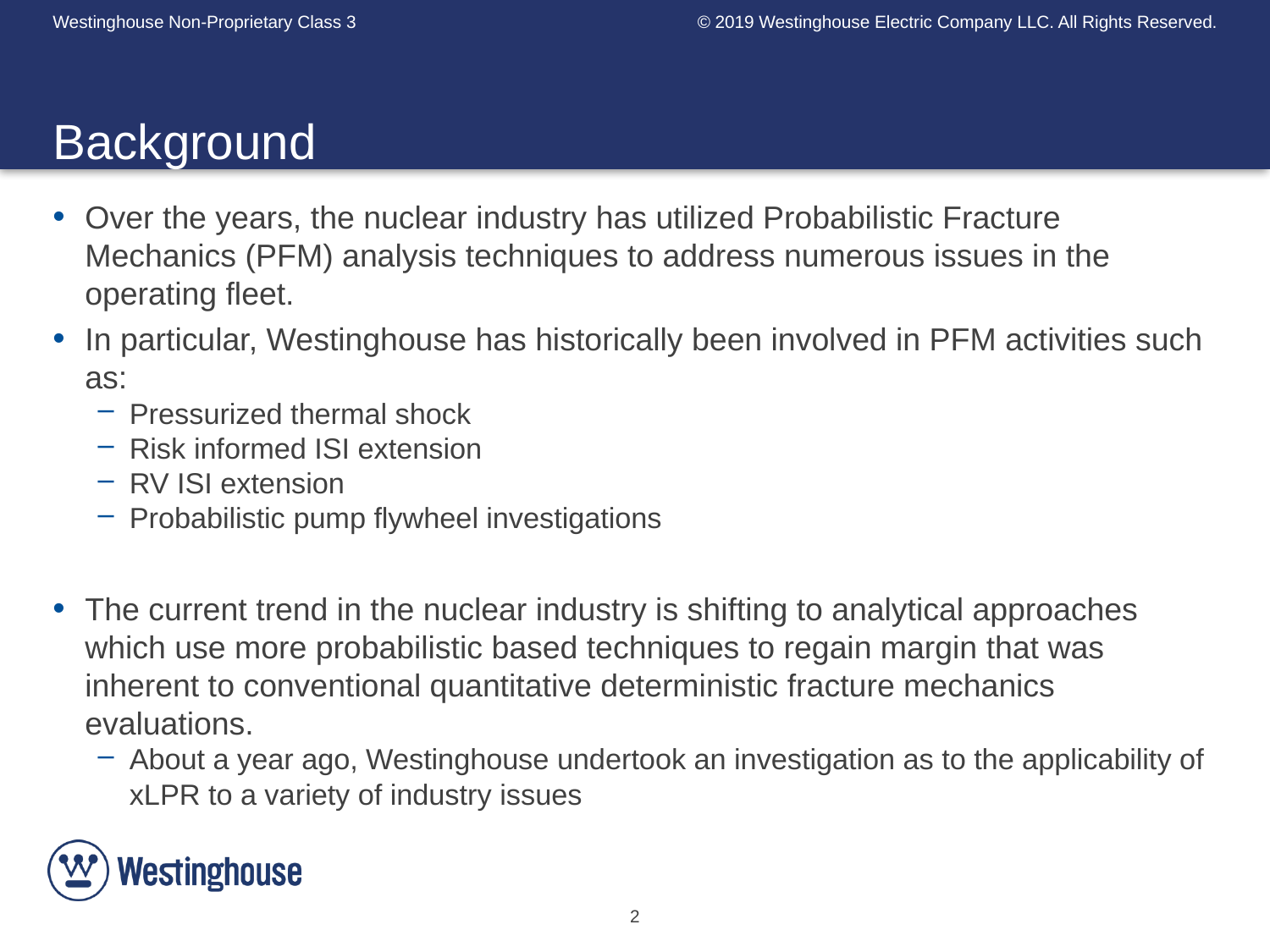

# Background
Over the years, the nuclear industry has utilized Probabilistic Fracture Mechanics (PFM) analysis techniques to address numerous issues in the operating fleet.
In particular, Westinghouse has historically been involved in PFM activities such as:
Pressurized thermal shock
Risk informed ISI extension
RV ISI extension
Probabilistic pump flywheel investigations

The current trend in the nuclear industry is shifting to analytical approaches which use more probabilistic based techniques to regain margin that was inherent to conventional quantitative deterministic fracture mechanics evaluations.
About a year ago, Westinghouse undertook an investigation as to the applicability of xLPR to a variety of industry issues